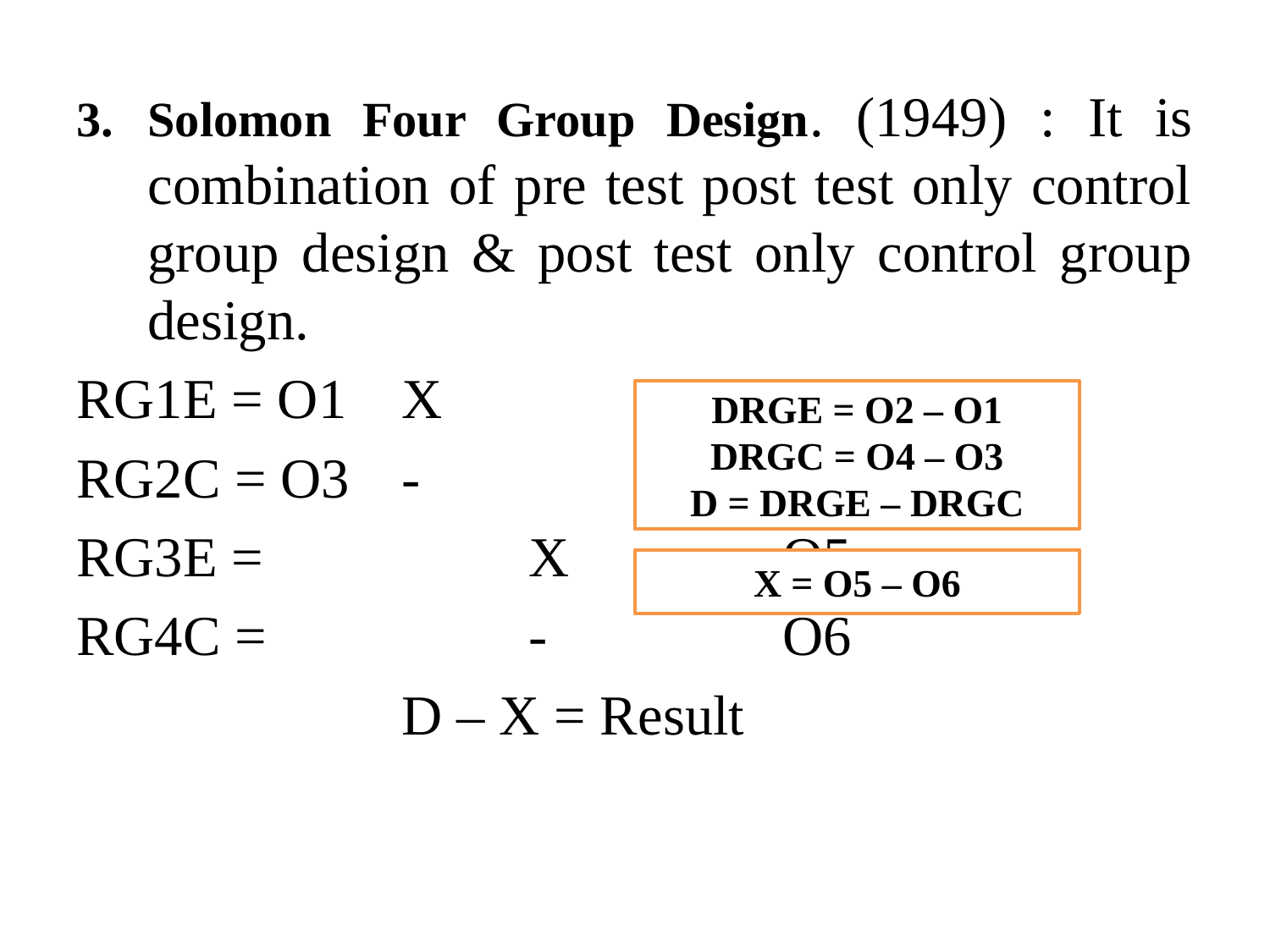

Solomon Four Group Design. (1949) : It is combination of pre test post test only control group design & post test only control group design.
RG1E = O1	X		O2
RG2C = O3	-		O4
RG3E = 		X		O5
RG4C = 		-		O6
			D – X = Result

DRGE = O2 – O1
DRGC = O4 – O3
D = DRGE – DRGC
X = O5 – O6